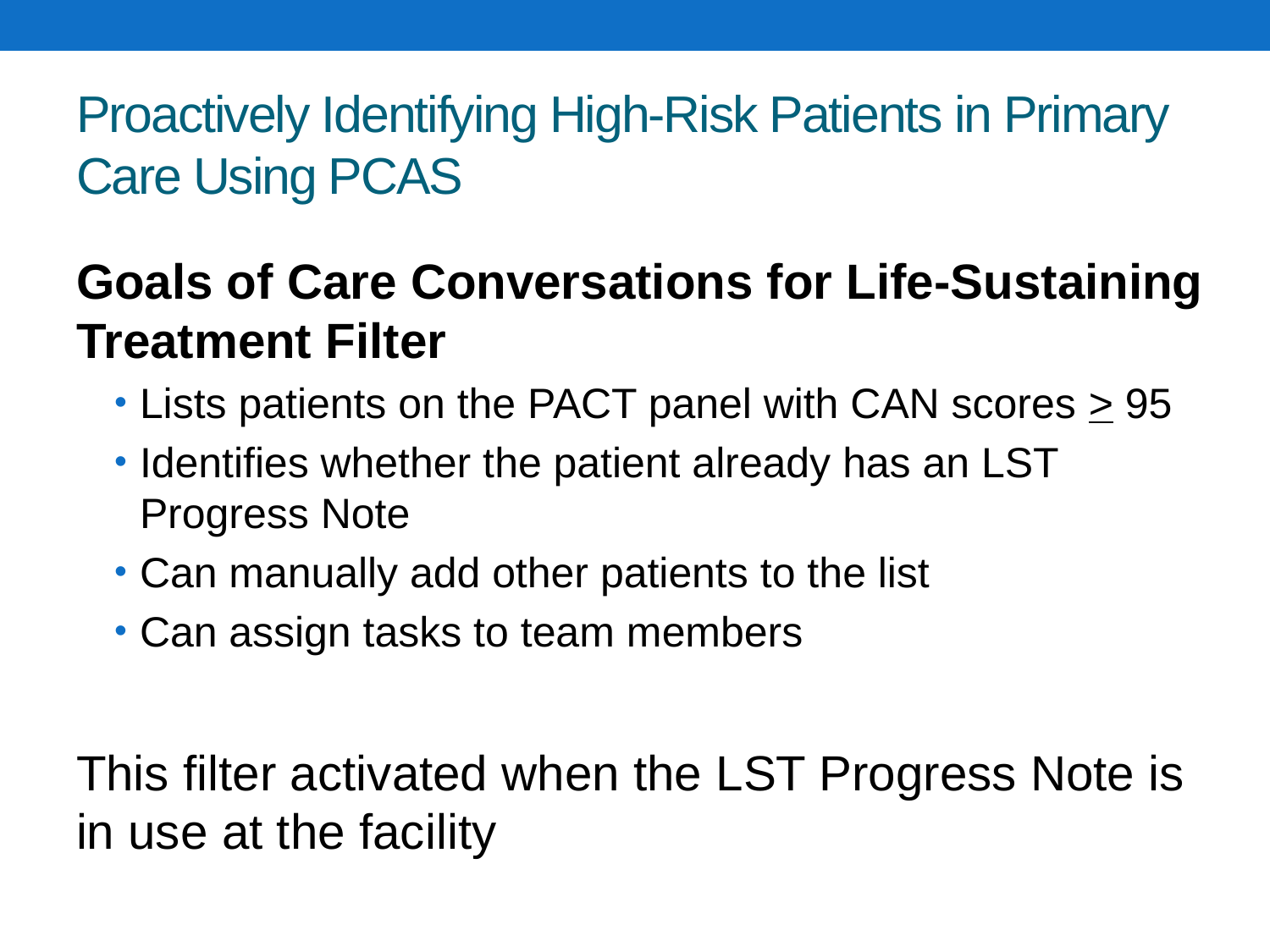

# Proactively Identifying High-Risk Patients in Primary Care Using PCAS
Goals of Care Conversations for Life-Sustaining Treatment Filter
Lists patients on the PACT panel with CAN scores > 95
Identifies whether the patient already has an LST Progress Note
Can manually add other patients to the list
Can assign tasks to team members

This filter activated when the LST Progress Note is in use at the facility